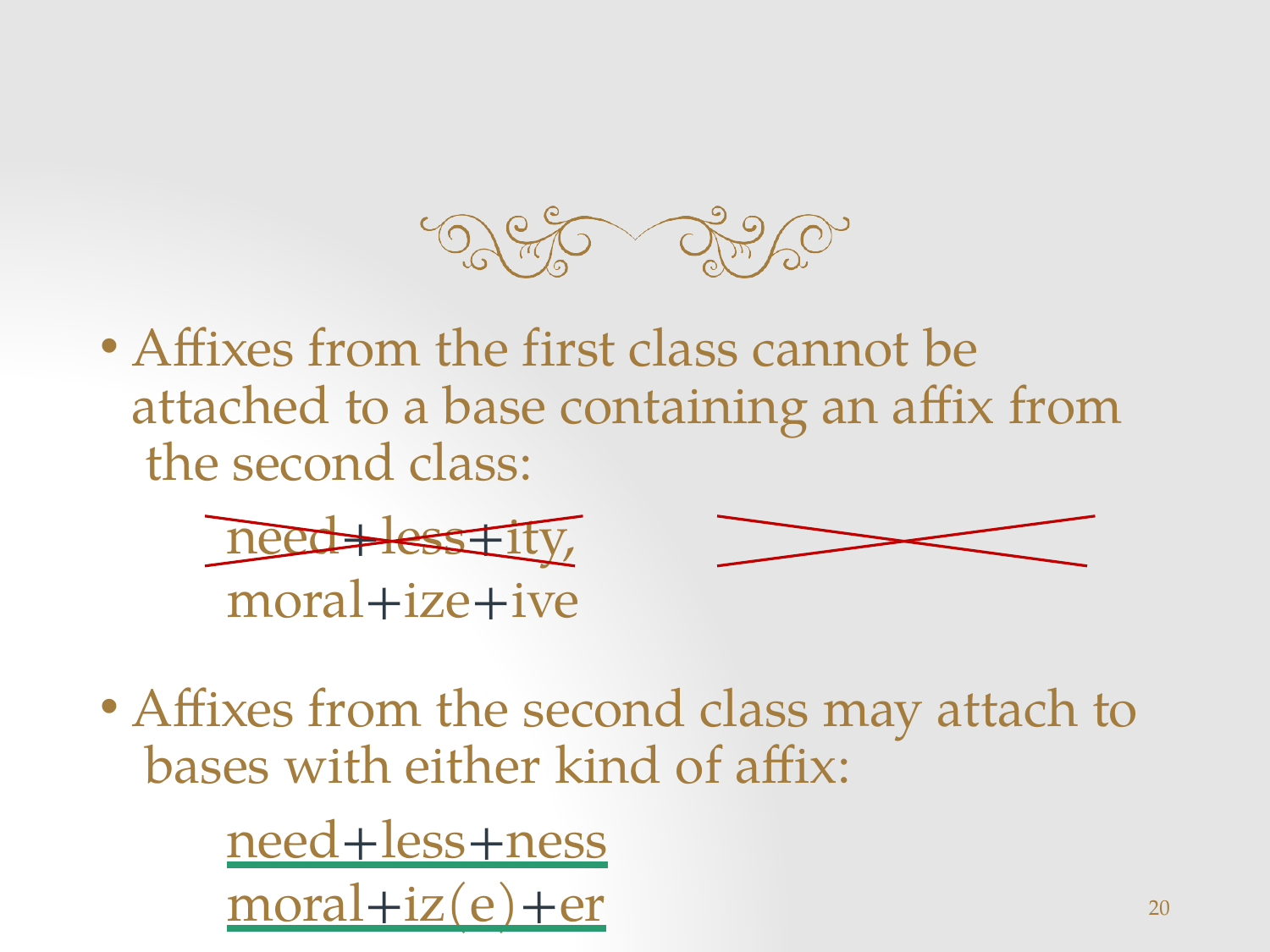

Affixes from the first class cannot be  attached to a base containing an affix from  the second class:
need+less+ity,	moral+ize+ive
Affixes from the second class may attach to  bases with either kind of affix:
need+less+ness	moral+iz(e)+er

20